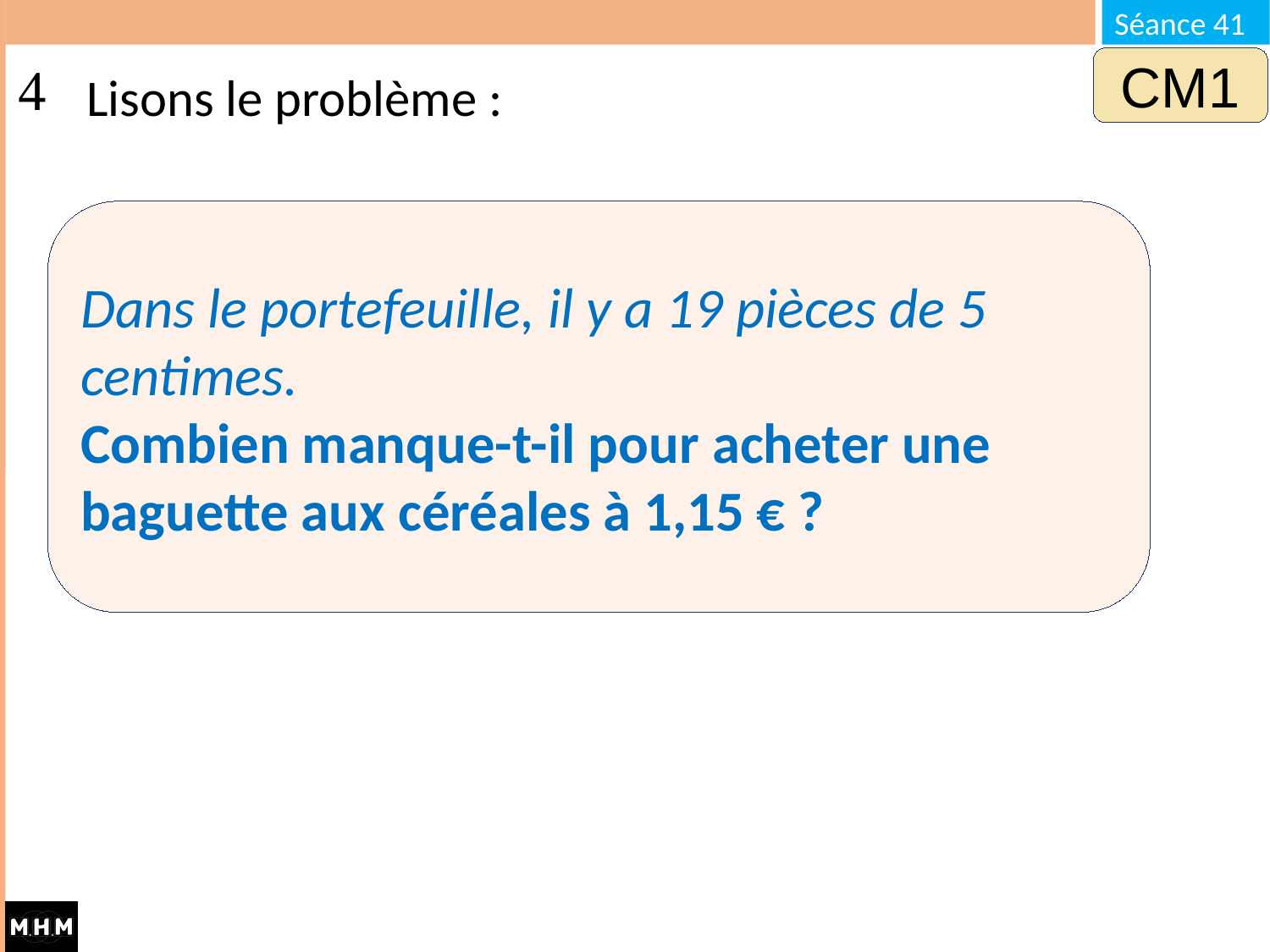

# Lisons le problème :
CM1
Dans le portefeuille, il y a 19 pièces de 5 centimes.
Combien manque-t-il pour acheter une baguette aux céréales à 1,15 € ?